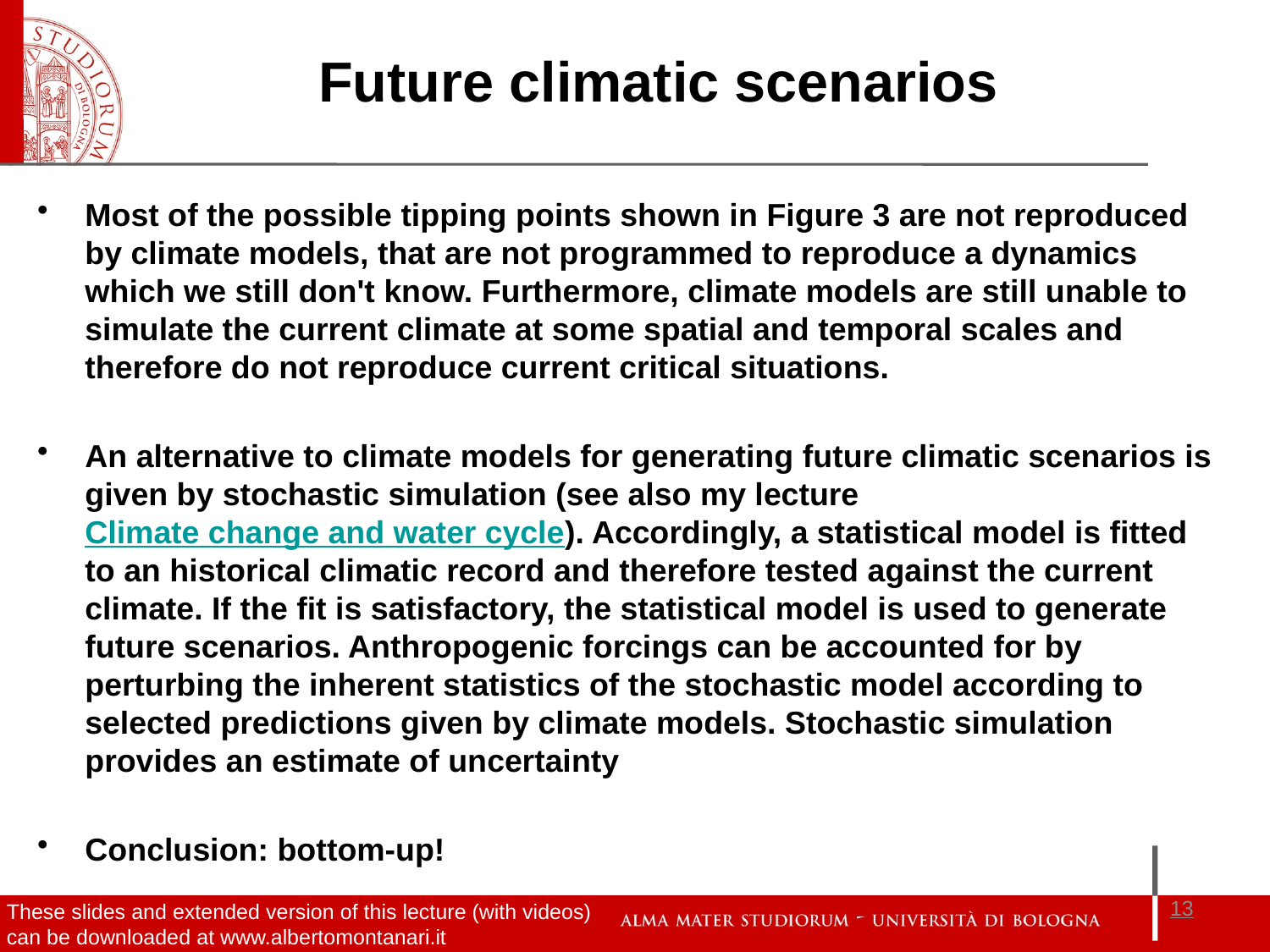

Future climatic scenarios
Most of the possible tipping points shown in Figure 3 are not reproduced by climate models, that are not programmed to reproduce a dynamics which we still don't know. Furthermore, climate models are still unable to simulate the current climate at some spatial and temporal scales and therefore do not reproduce current critical situations.

An alternative to climate models for generating future climatic scenarios is given by stochastic simulation (see also my lecture Climate change and water cycle). Accordingly, a statistical model is fitted to an historical climatic record and therefore tested against the current climate. If the fit is satisfactory, the statistical model is used to generate future scenarios. Anthropogenic forcings can be accounted for by perturbing the inherent statistics of the stochastic model according to selected predictions given by climate models. Stochastic simulation provides an estimate of uncertainty

Conclusion: bottom-up!
13